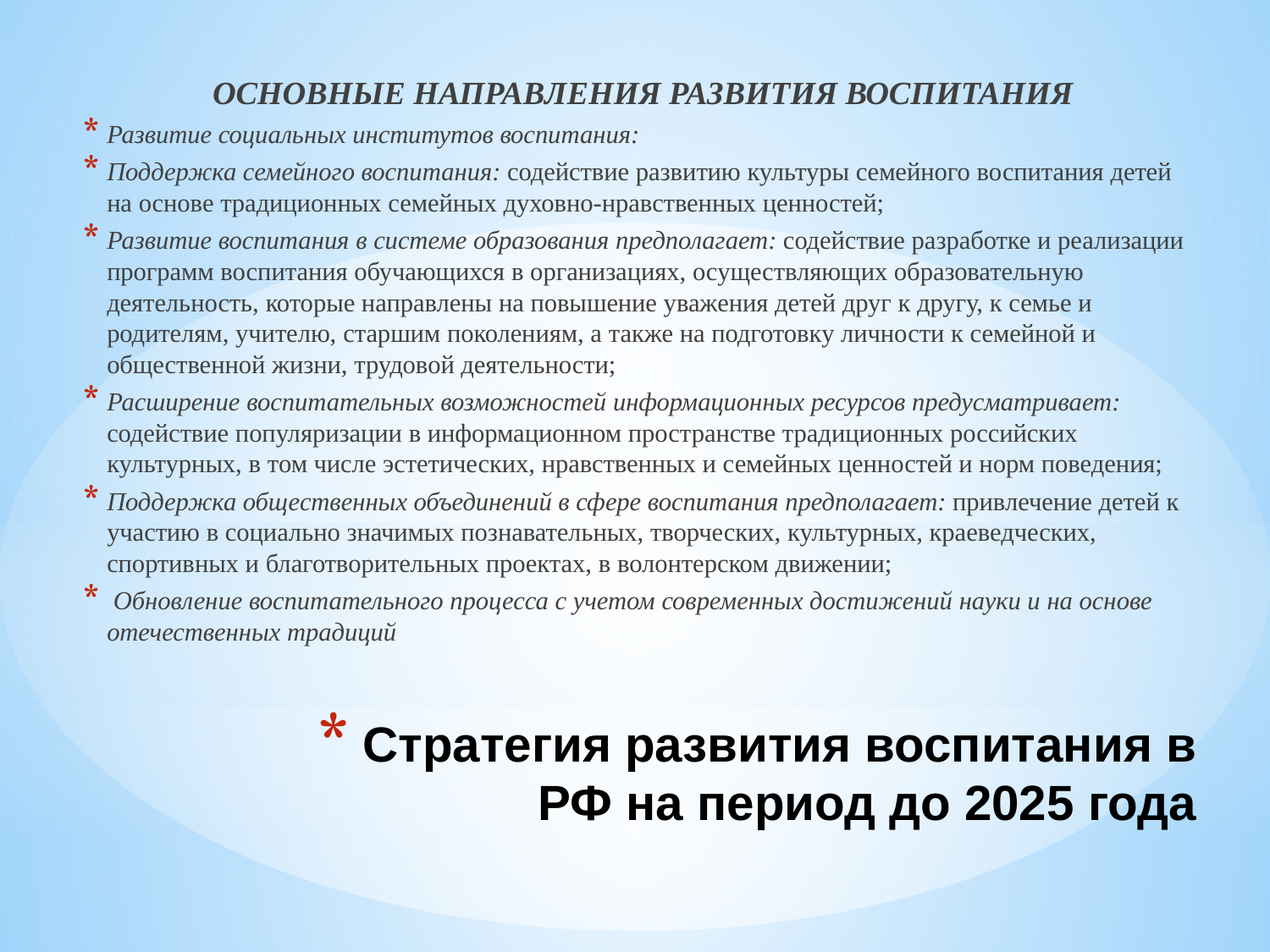

ОСНОВНЫЕ НАПРАВЛЕНИЯ РАЗВИТИЯ ВОСПИТАНИЯ
Развитие социальных институтов воспитания:
Поддержка семейного воспитания: содействие развитию культуры семейного воспитания детей на основе традиционных семейных духовно-нравственных ценностей;
Развитие воспитания в системе образования предполагает: содействие разработке и реализации программ воспитания обучающихся в организациях, осуществляющих образовательную деятельность, которые направлены на повышение уважения детей друг к другу, к семье и родителям, учителю, старшим поколениям, а также на подготовку личности к семейной и общественной жизни, трудовой деятельности;
Расширение воспитательных возможностей информационных ресурсов предусматривает: содействие популяризации в информационном пространстве традиционных российских культурных, в том числе эстетических, нравственных и семейных ценностей и норм поведения;
Поддержка общественных объединений в сфере воспитания предполагает: привлечение детей к участию в социально значимых познавательных, творческих, культурных, краеведческих, спортивных и благотворительных проектах, в волонтерском движении;
 Обновление воспитательного процесса с учетом современных достижений науки и на основе отечественных традиций

# Стратегия развития воспитания в РФ на период до 2025 года